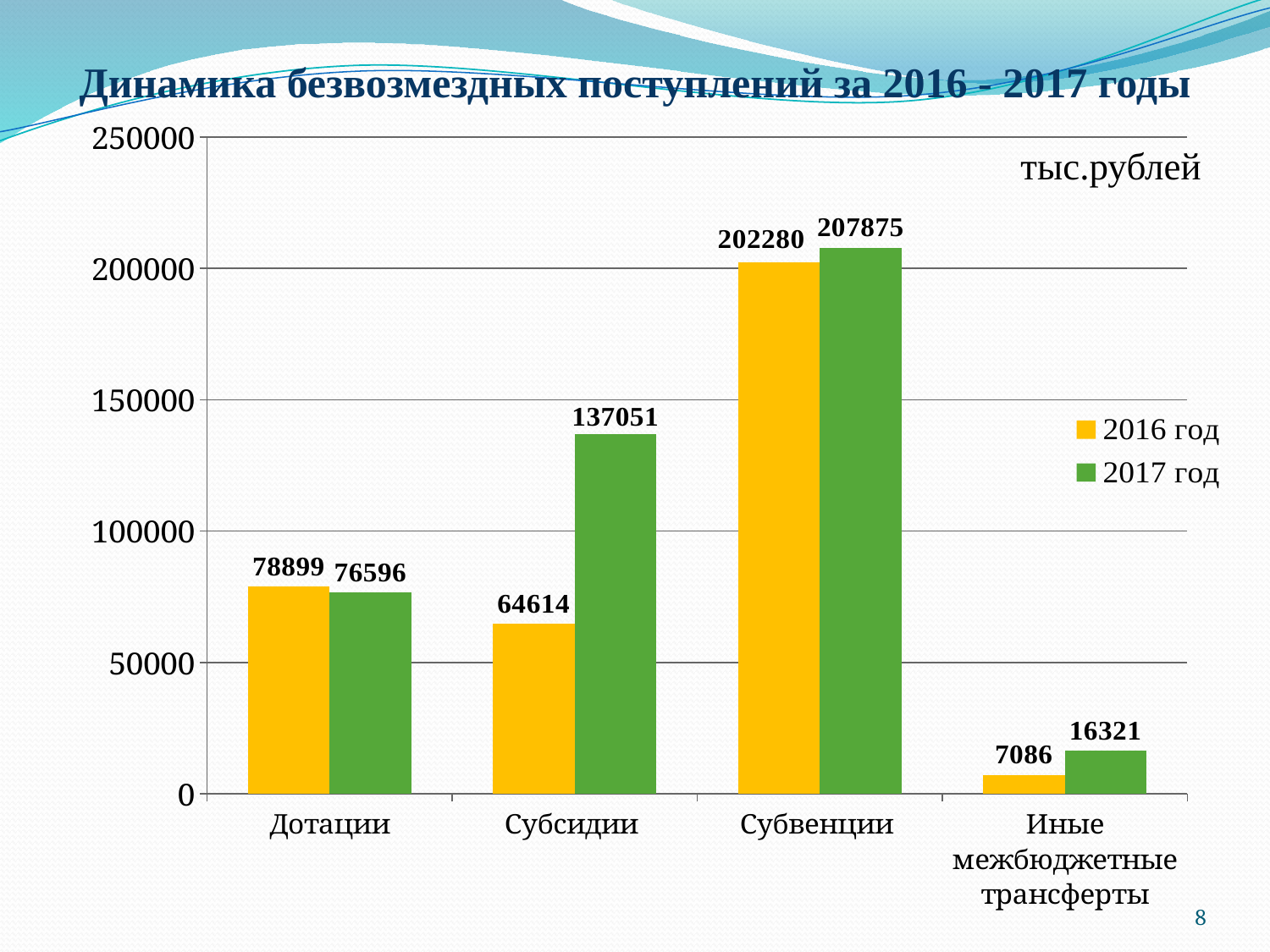

# Динамика безвозмездных поступлений за 2016 - 2017 годы

### Chart

| Category | 2016 год | 2017 год |
|---|---|---|
| Дотации | 78899.0 | 76596.0 |
| Субсидии  | 64614.0 | 137051.0 |
| Субвенции  | 202280.0 | 207875.0 |
| Иные межбюджетные трансферты | 7086.0 | 16321.0 |
тыс.рублей
8